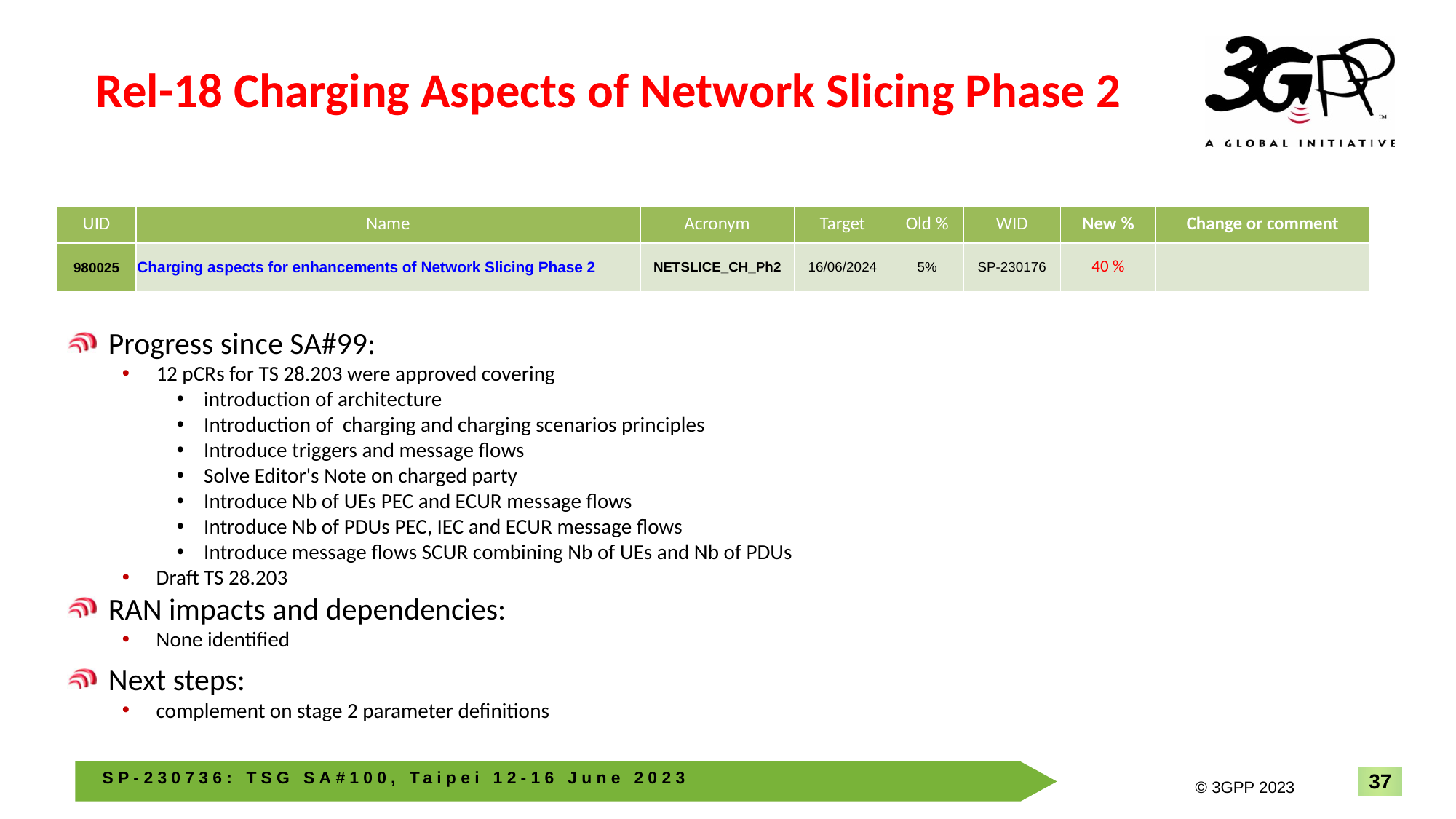

# Rel-18 Charging Aspects of Network Slicing Phase 2
| UID | Name | Acronym | Target | Old % | WID | New % | Change or comment |
| --- | --- | --- | --- | --- | --- | --- | --- |
| 980025 | Charging aspects for enhancements of Network Slicing Phase 2 | NETSLICE\_CH\_Ph2 | 16/06/2024 | 5% | SP-230176 | 40 % |  |
Progress since SA#99:
12 pCRs for TS 28.203 were approved covering
introduction of architecture
Introduction of  charging and charging scenarios principles
Introduce triggers and message flows
Solve Editor's Note on charged party
Introduce Nb of UEs PEC and ECUR message flows
Introduce Nb of PDUs PEC, IEC and ECUR message flows
Introduce message flows SCUR combining Nb of UEs and Nb of PDUs
Draft TS 28.203
RAN impacts and dependencies:
None identified
Next steps:
complement on stage 2 parameter definitions